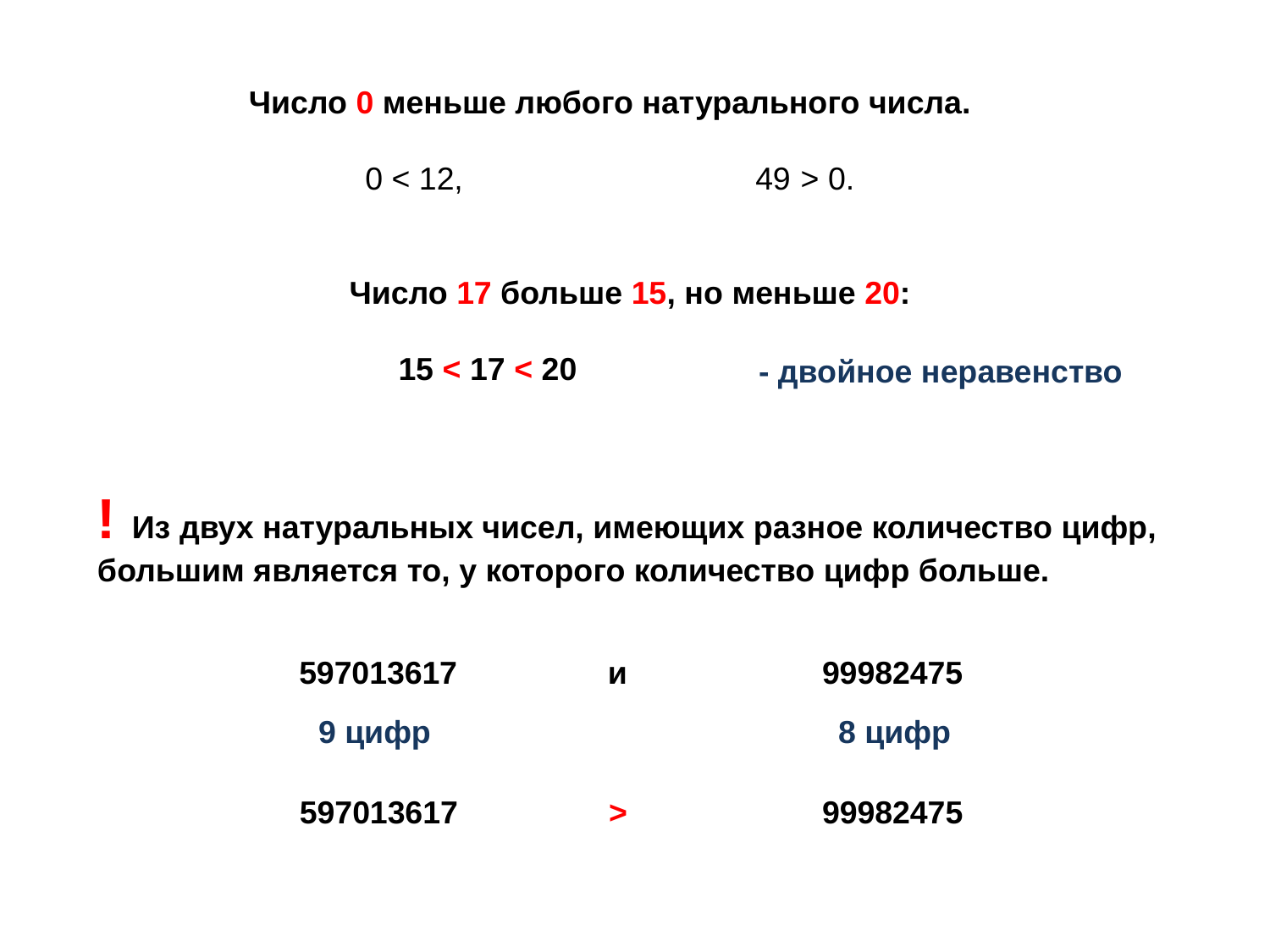

Число 0 меньше любого натурального числа.

0 < 12,                                 49 > 0.
Число 17 больше 15, но меньше 20:

15 < 17 < 20
 - двойное неравенство
! Из двух натуральных чисел, имеющих разное количество цифр, большим является то, у которого количество цифр больше.
597013617                 и                      99982475
9 цифр
8 цифр
597013617                 >                      99982475